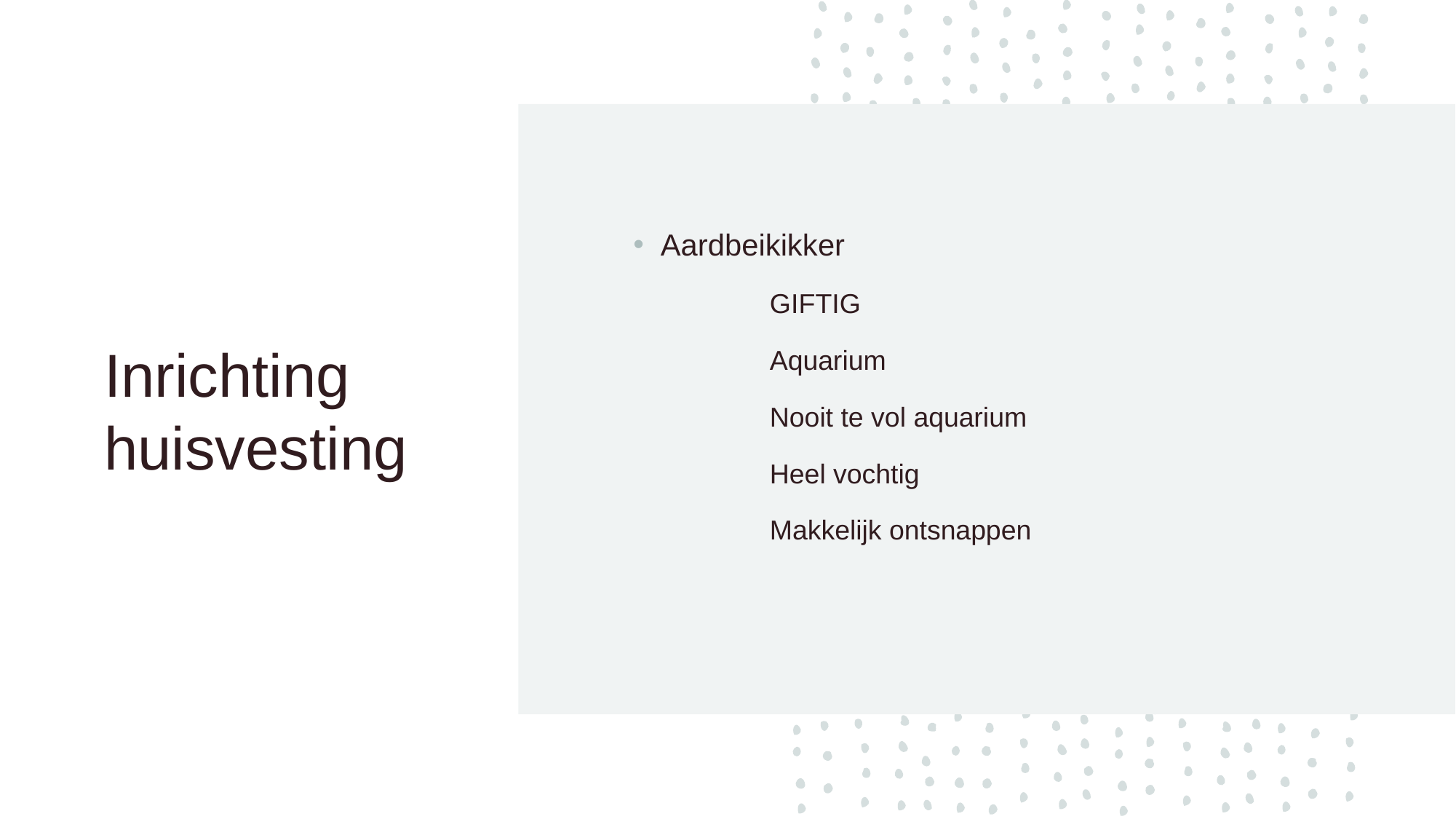

# Inrichting huisvesting
Aardbeikikker
	GIFTIG
	Aquarium
	Nooit te vol aquarium
	Heel vochtig
	Makkelijk ontsnappen